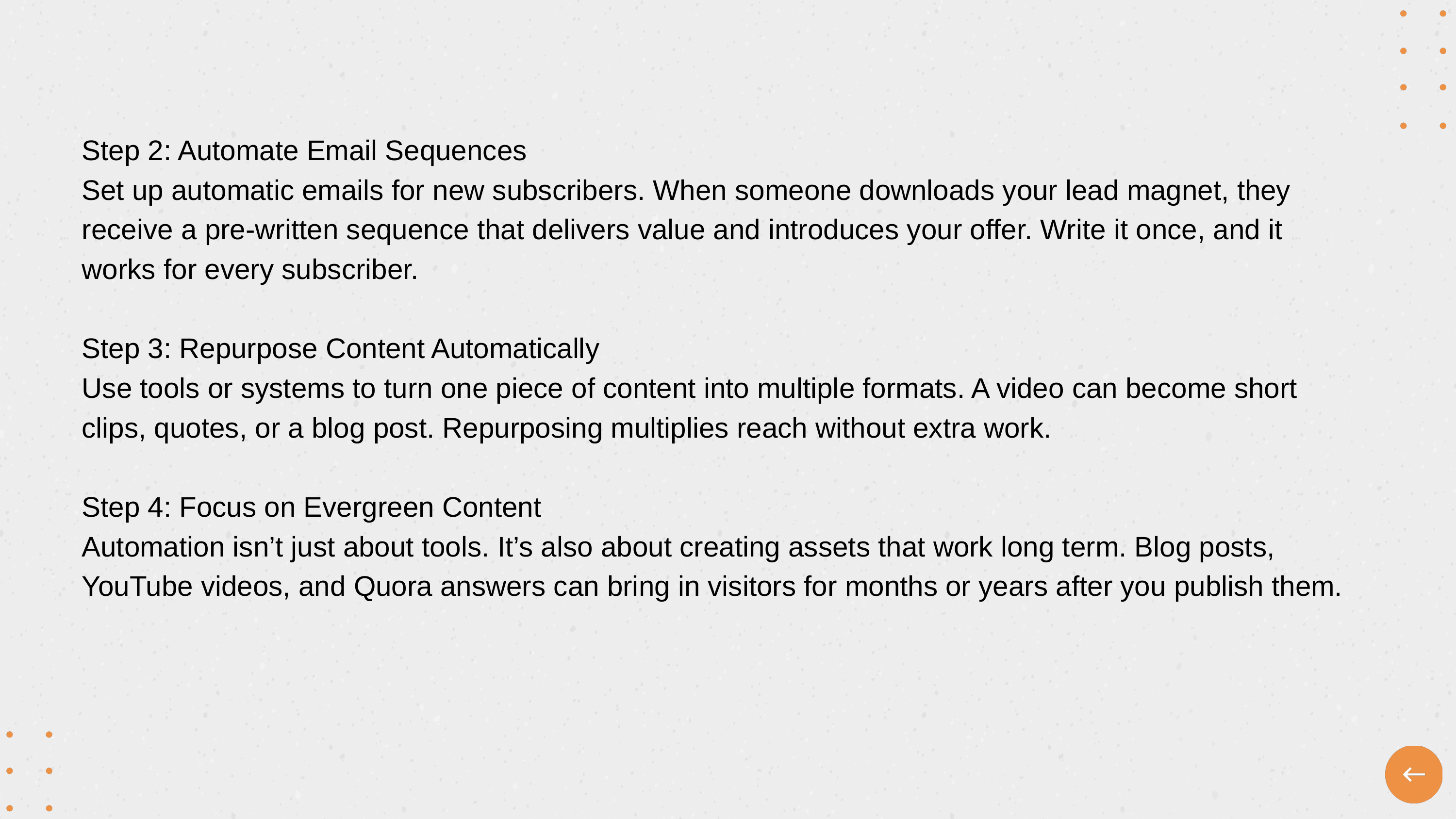

Step 2: Automate Email Sequences
Set up automatic emails for new subscribers. When someone downloads your lead magnet, they receive a pre-written sequence that delivers value and introduces your offer. Write it once, and it works for every subscriber.

Step 3: Repurpose Content Automatically
Use tools or systems to turn one piece of content into multiple formats. A video can become short clips, quotes, or a blog post. Repurposing multiplies reach without extra work.

Step 4: Focus on Evergreen Content
Automation isn’t just about tools. It’s also about creating assets that work long term. Blog posts, YouTube videos, and Quora answers can bring in visitors for months or years after you publish them.